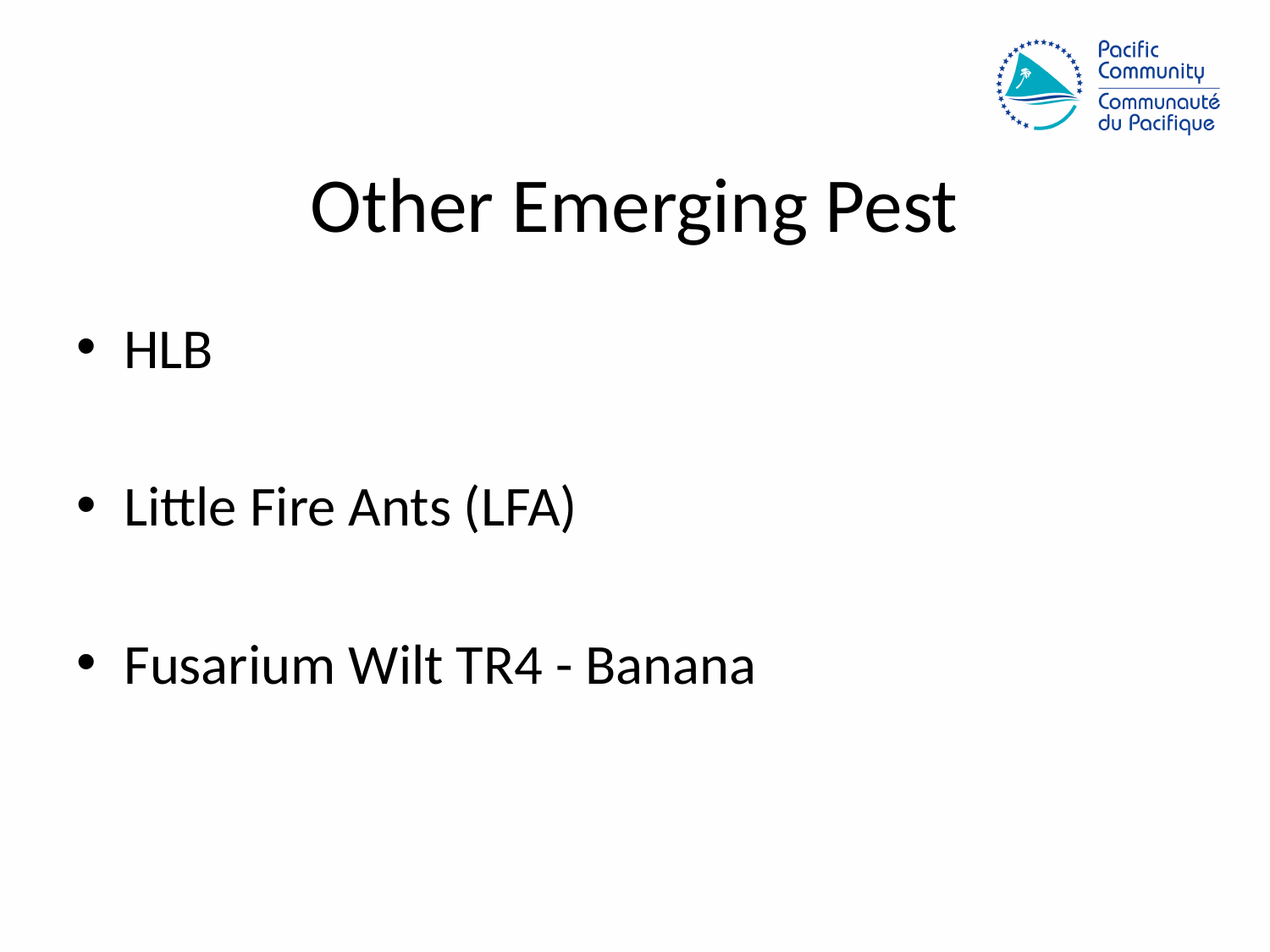

# Other Emerging Pest
HLB

Little Fire Ants (LFA)

Fusarium Wilt TR4 - Banana